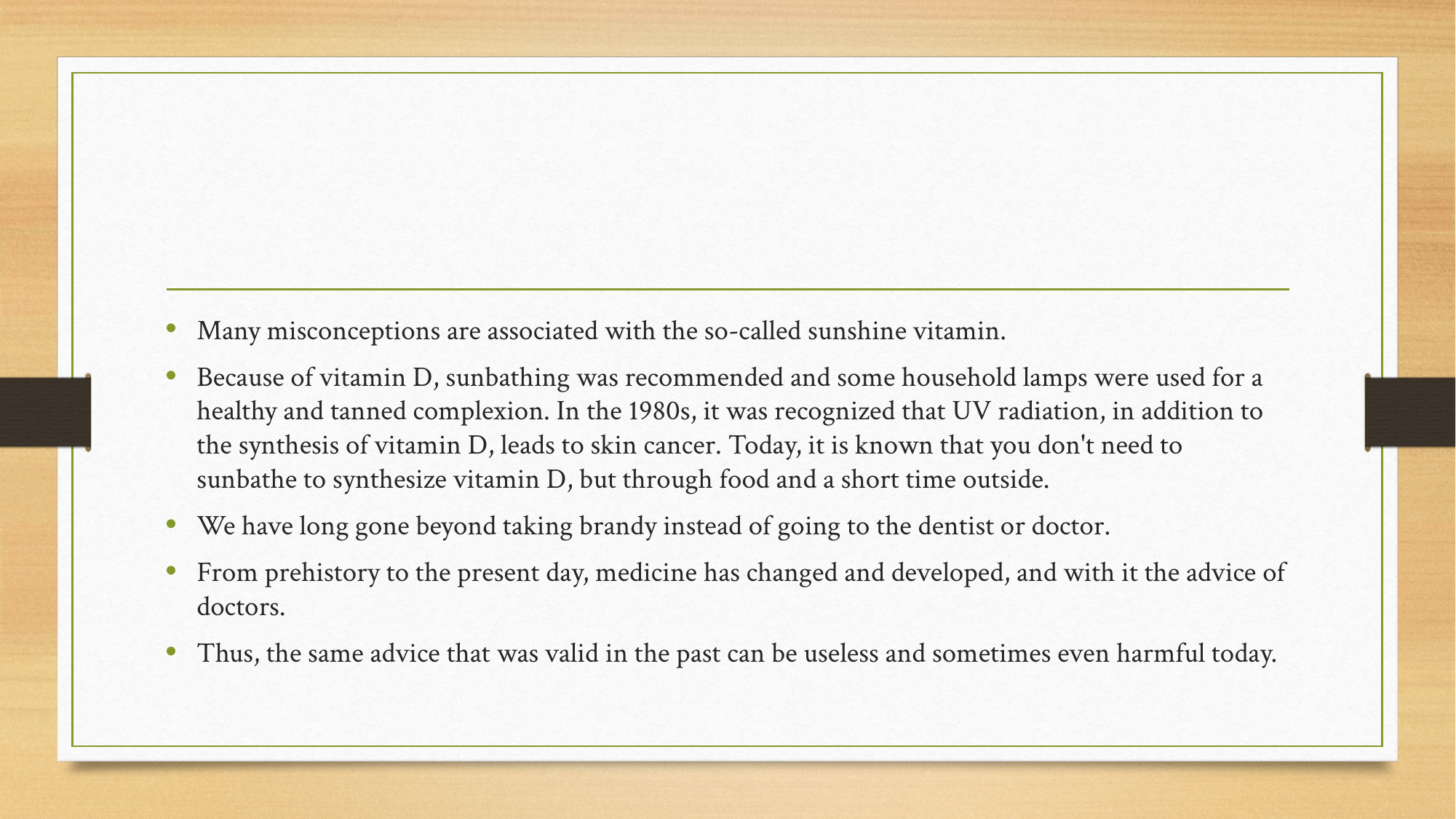

Many misconceptions are associated with the so-called sunshine vitamin.
Because of vitamin D, sunbathing was recommended and some household lamps were used for a healthy and tanned complexion. In the 1980s, it was recognized that UV radiation, in addition to the synthesis of vitamin D, leads to skin cancer. Today, it is known that you don't need to sunbathe to synthesize vitamin D, but through food and a short time outside.
We have long gone beyond taking brandy instead of going to the dentist or doctor.
From prehistory to the present day, medicine has changed and developed, and with it the advice of doctors.
Thus, the same advice that was valid in the past can be useless and sometimes even harmful today.